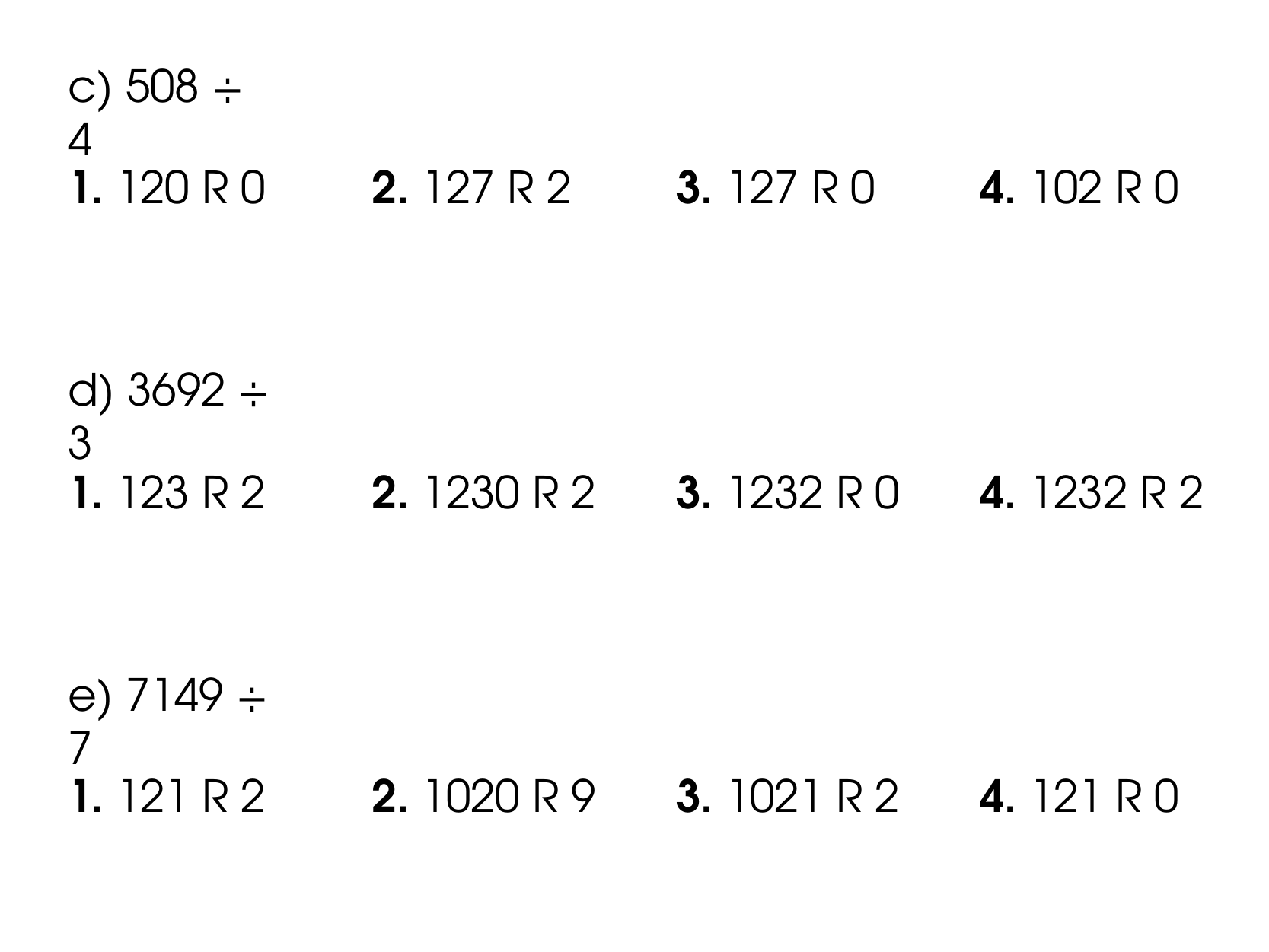

c) 508 ÷ 4
1. 120 R 0
2. 127 R 2
3. 127 R 0
4. 102 R 0
d) 3692 ÷ 3
1. 123 R 2
2. 1230 R 2
3. 1232 R 0
4. 1232 R 2
e) 7149 ÷ 7
1. 121 R 2
2. 1020 R 9
3. 1021 R 2
4. 121 R 0